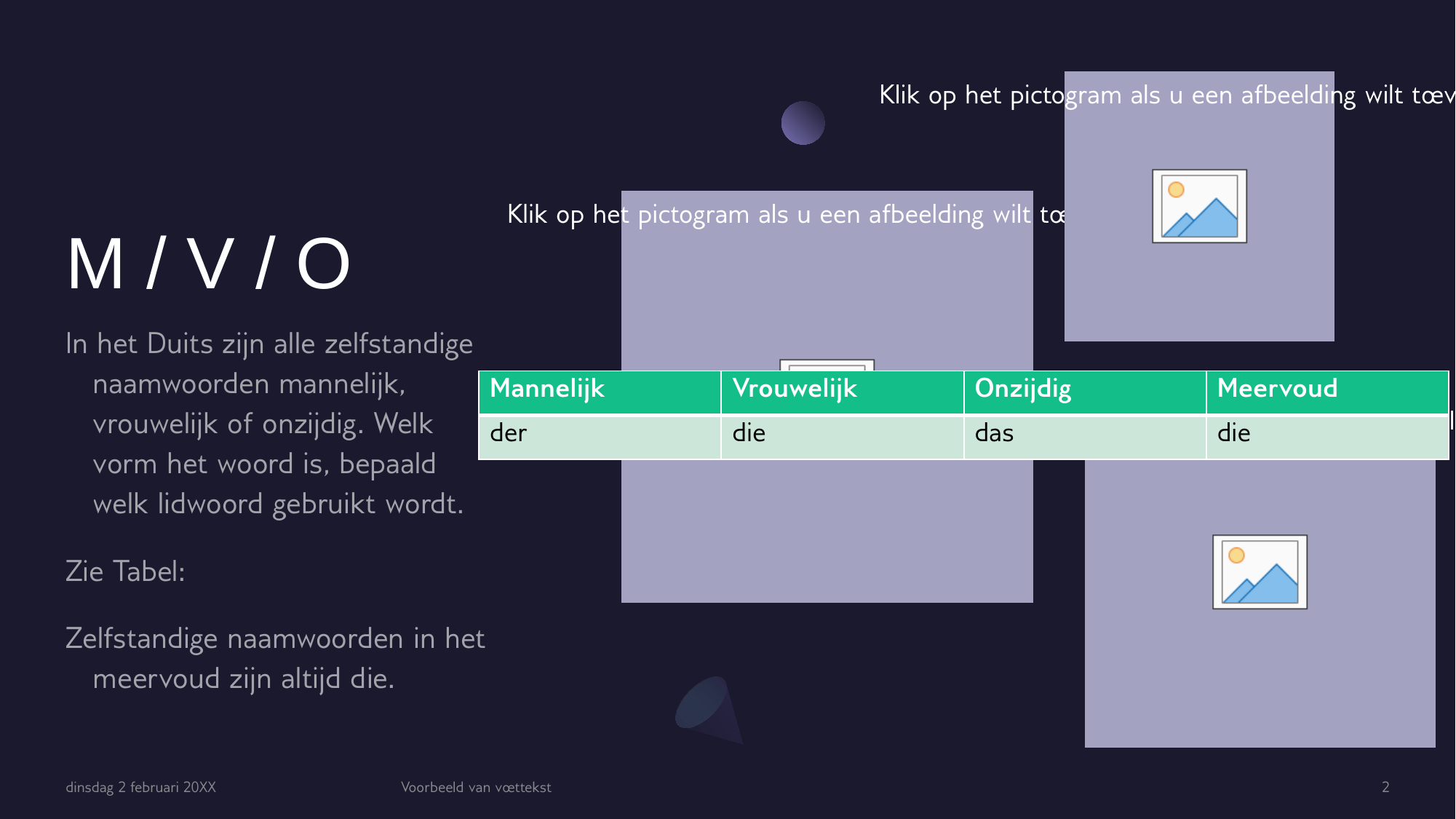

# M / V / O

In het Duits zijn alle zelfstandige naamwoorden mannelijk, vrouwelijk of onzijdig. Welk vorm het woord is, bepaald welk lidwoord gebruikt wordt.
Zie Tabel:
Zelfstandige naamwoorden in het meervoud zijn altijd die.
| Mannelijk | Vrouwelijk | Onzijdig | Meervoud |
| --- | --- | --- | --- |
| der | die | das | die |

dinsdag 2 februari 20XX
Voorbeeld van voettekst
2